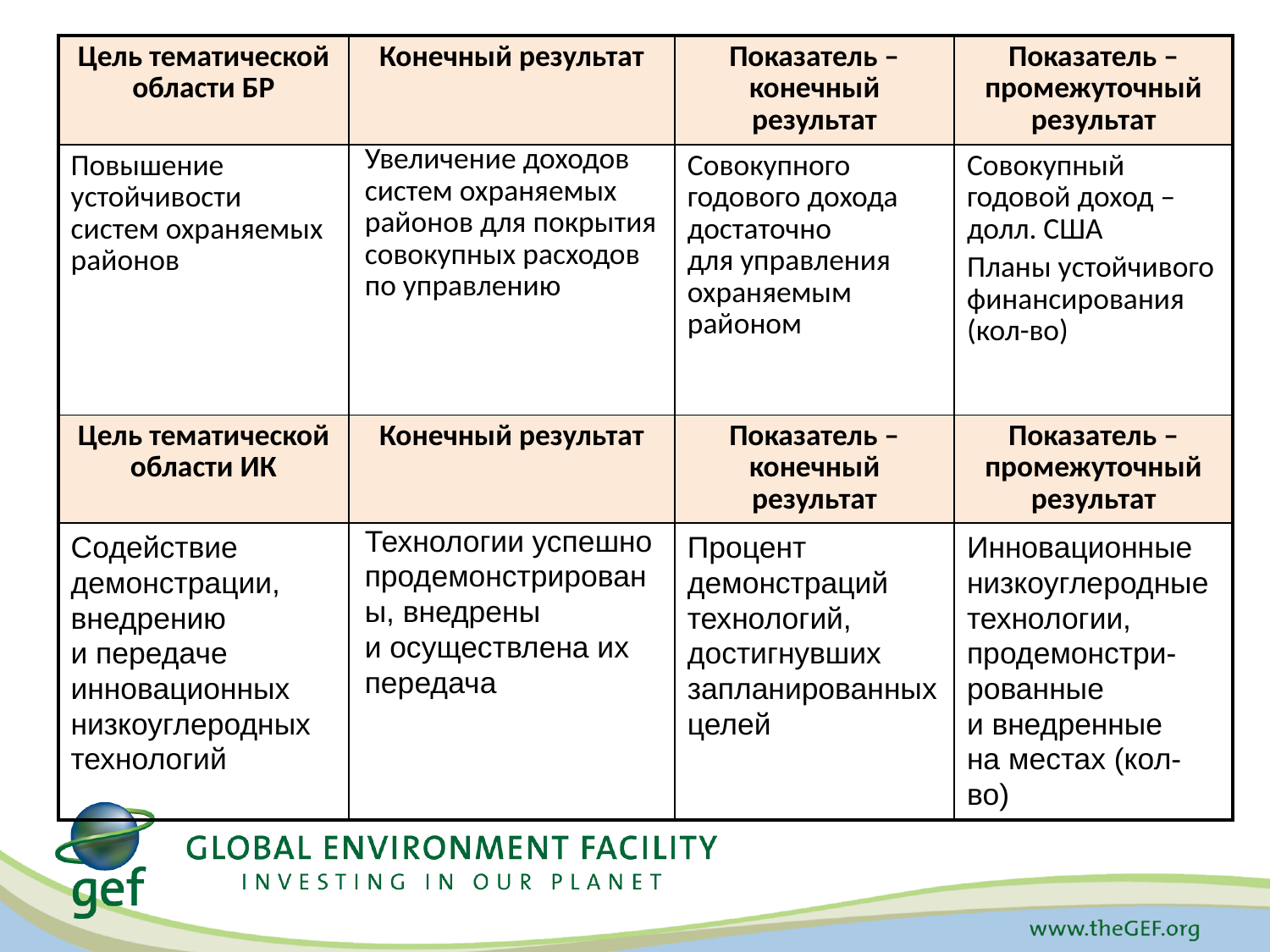

| Цель тематической области БР | Конечный результат | Показатель – конечный результат | Показатель – промежуточный результат |
| --- | --- | --- | --- |
| Повышение устойчивости систем охраняемых районов | Увеличение доходов систем охраняемых районов для покрытия совокупных расходов по управлению | Совокупного годового дохода достаточно для управления охраняемым районом | Совокупный годовой доход – долл. США Планы устойчивого финансирования (кол-во) |
| Цель тематической области ИК | Конечный результат | Показатель – конечный результат | Показатель – промежуточный результат |
| Содействие демонстрации, внедрению и передаче инновационных низкоуглеродных технологий | Технологии успешно продемонстрированы, внедрены и осуществлена их передача | Процент демонстраций технологий, достигнувших запланированных целей | Инновационные низкоуглеродные технологии, продемонстри-рованные и внедренные на местах (кол-во) |